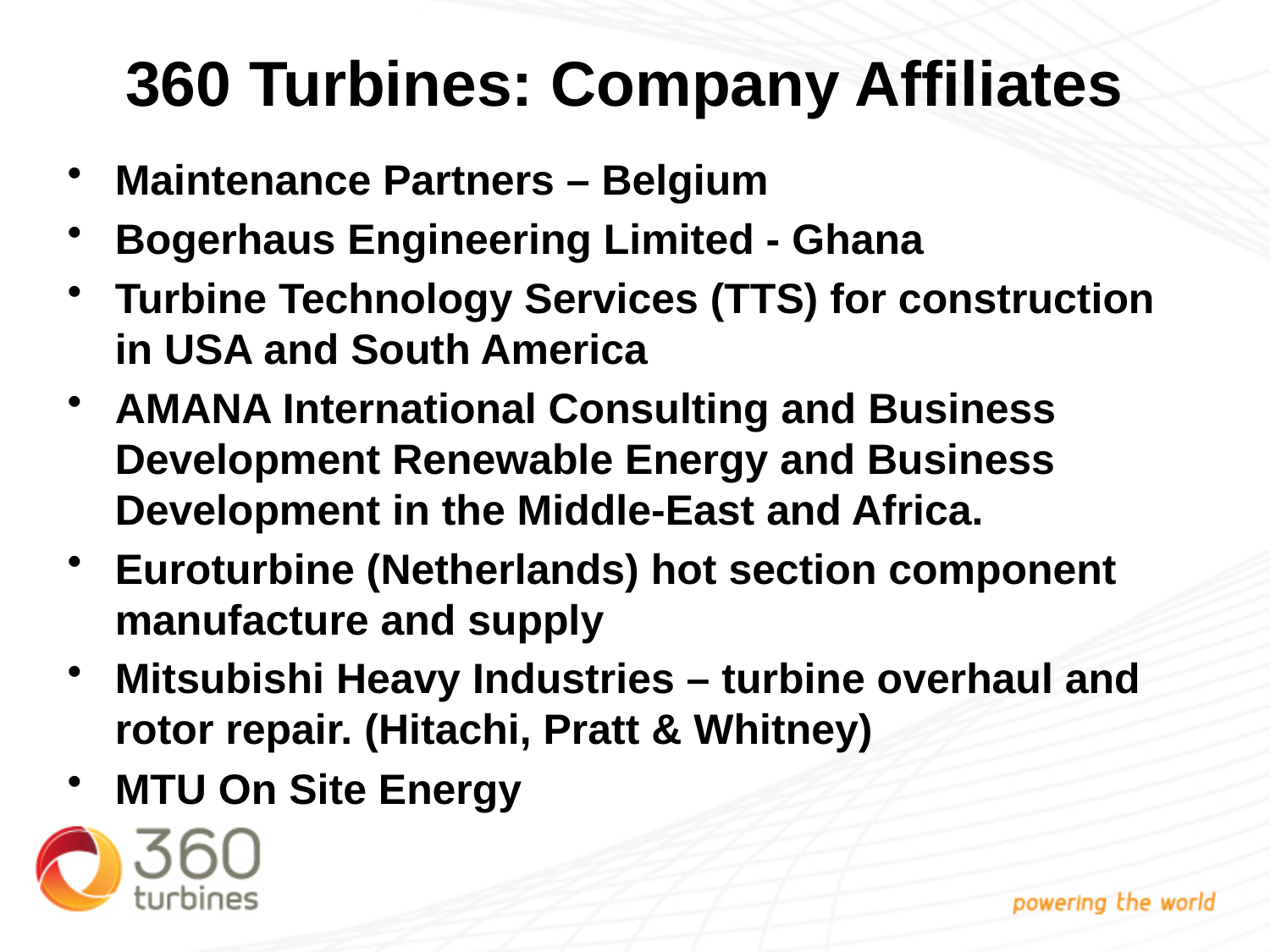

# 360 Turbines: Company Affiliates
Maintenance Partners – Belgium
Bogerhaus Engineering Limited - Ghana
Turbine Technology Services (TTS) for construction in USA and South America
AMANA International Consulting and Business Development Renewable Energy and Business Development in the Middle-East and Africa.
Euroturbine (Netherlands) hot section component manufacture and supply
Mitsubishi Heavy Industries – turbine overhaul and rotor repair. (Hitachi, Pratt & Whitney)
MTU On Site Energy